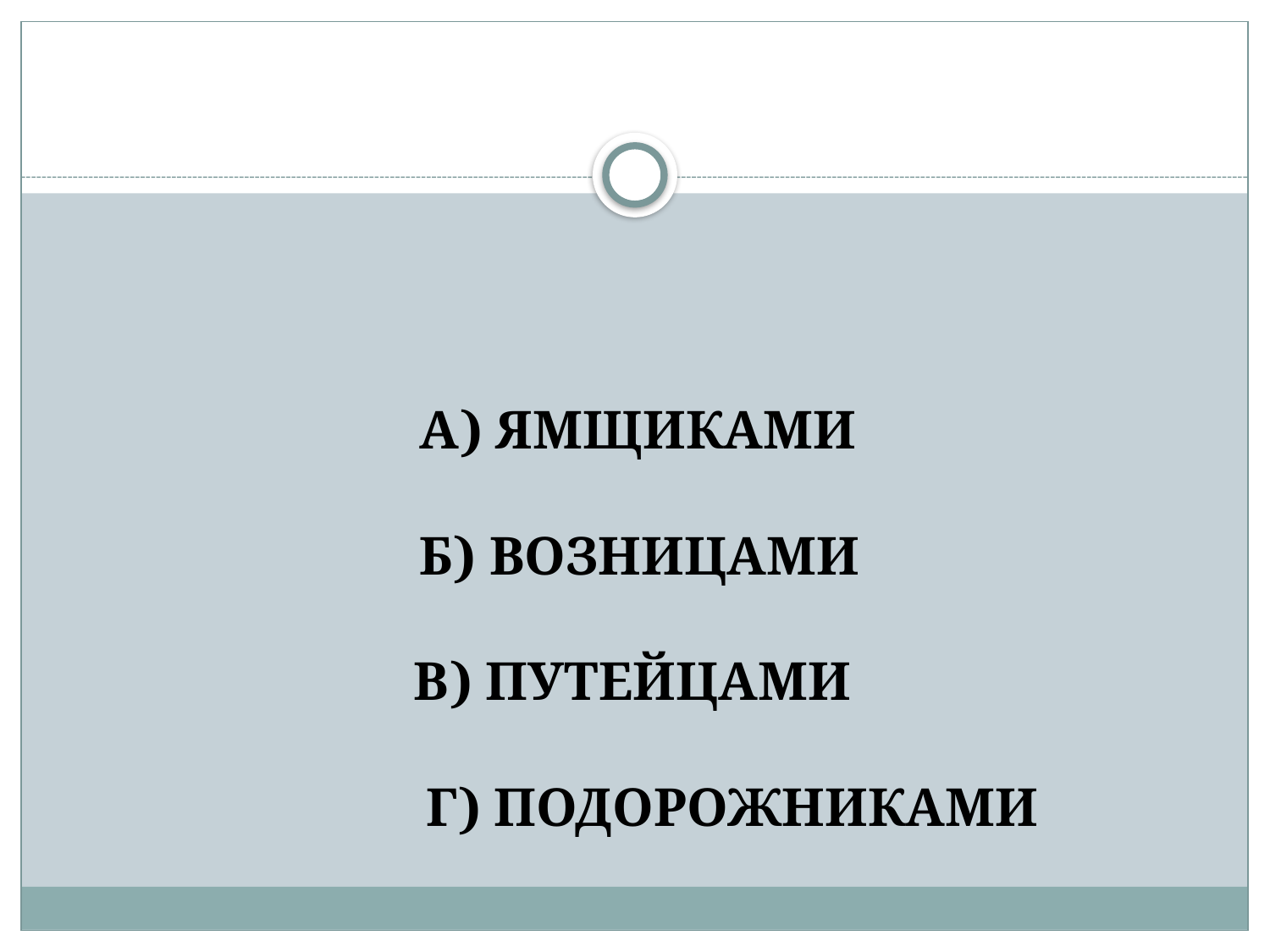

# Как в позапрошлом веке называли железнодорожников?

 А) ЯМЩИКАМИ
 Б) ВОЗНИЦАМИ
В) ПУТЕЙЦАМИ
               Г) ПОДОРОЖНИКАМИ